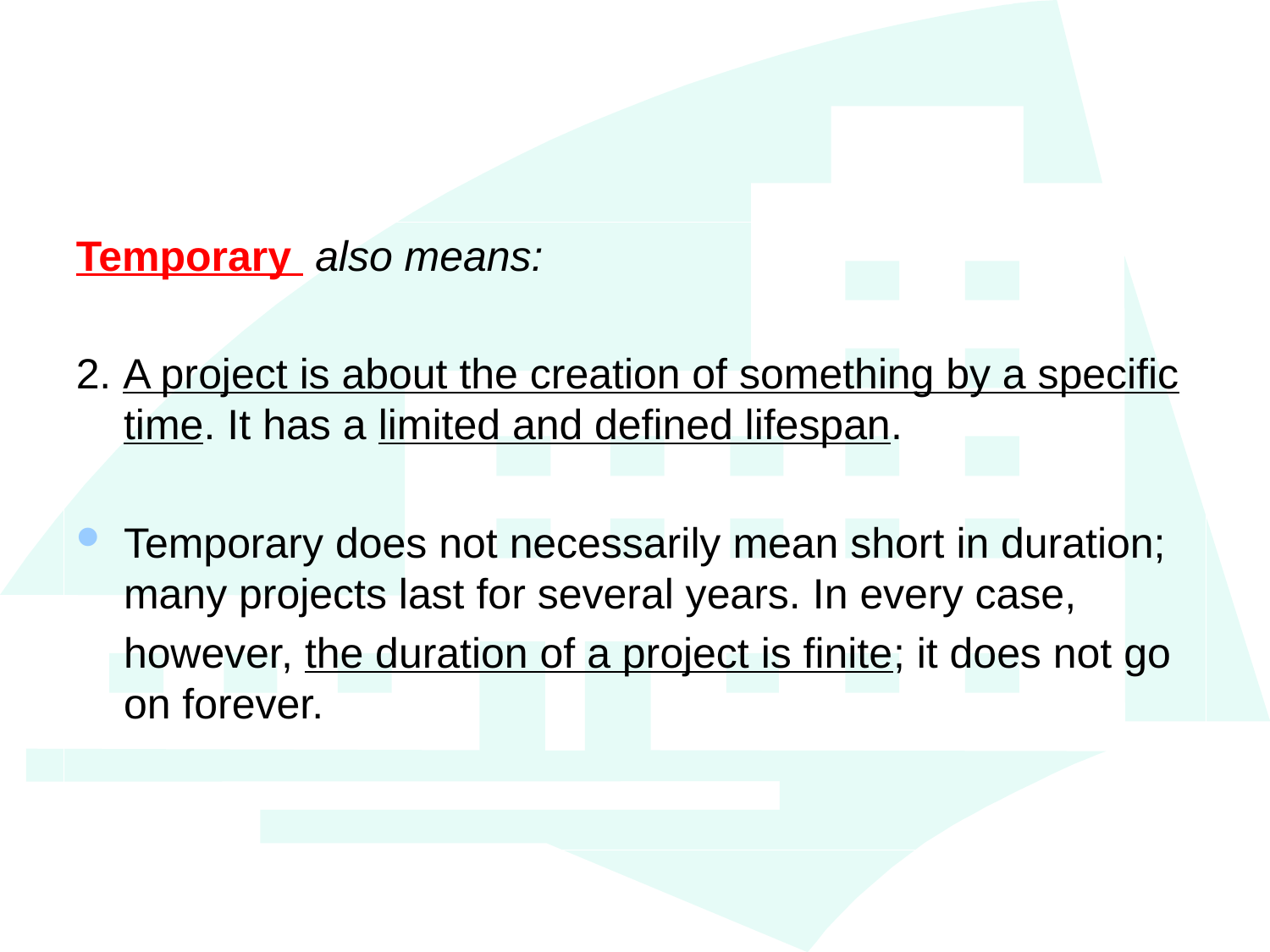

#
Temporary  also means:

2. A project is about the creation of something by a specific time. It has a limited and defined lifespan.

Temporary does not necessarily mean short in duration; many projects last for several years. In every case,
however, the duration of a project is finite; it does not go on forever.